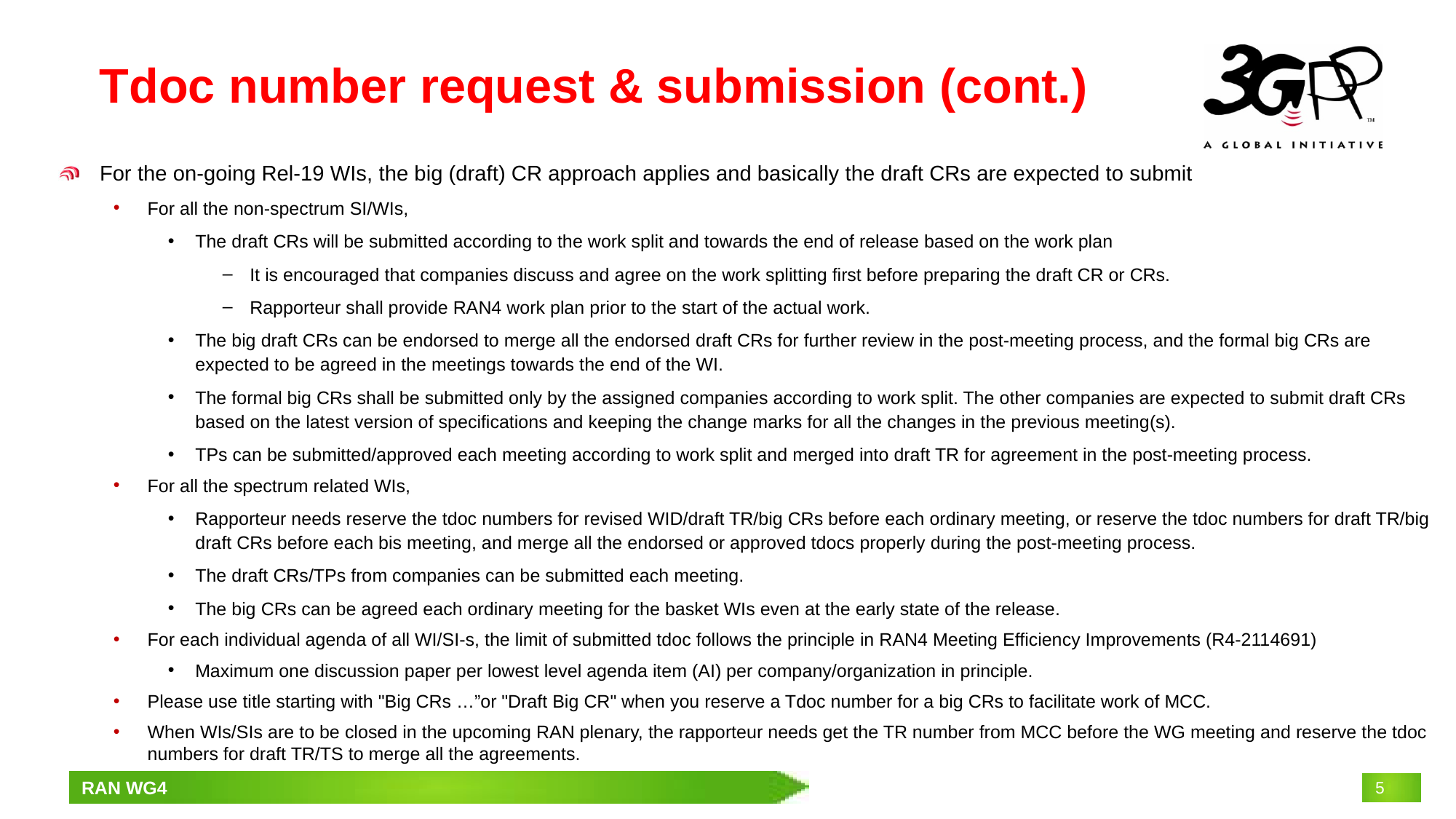

# Tdoc number request & submission (cont.)
For the on-going Rel-19 WIs, the big (draft) CR approach applies and basically the draft CRs are expected to submit
For all the non-spectrum SI/WIs,
The draft CRs will be submitted according to the work split and towards the end of release based on the work plan
It is encouraged that companies discuss and agree on the work splitting first before preparing the draft CR or CRs.
Rapporteur shall provide RAN4 work plan prior to the start of the actual work.
The big draft CRs can be endorsed to merge all the endorsed draft CRs for further review in the post-meeting process, and the formal big CRs are expected to be agreed in the meetings towards the end of the WI.
The formal big CRs shall be submitted only by the assigned companies according to work split. The other companies are expected to submit draft CRs based on the latest version of specifications and keeping the change marks for all the changes in the previous meeting(s).
TPs can be submitted/approved each meeting according to work split and merged into draft TR for agreement in the post-meeting process.
For all the spectrum related WIs,
Rapporteur needs reserve the tdoc numbers for revised WID/draft TR/big CRs before each ordinary meeting, or reserve the tdoc numbers for draft TR/big draft CRs before each bis meeting, and merge all the endorsed or approved tdocs properly during the post-meeting process.
The draft CRs/TPs from companies can be submitted each meeting.
The big CRs can be agreed each ordinary meeting for the basket WIs even at the early state of the release.
For each individual agenda of all WI/SI-s, the limit of submitted tdoc follows the principle in RAN4 Meeting Efficiency Improvements (R4-2114691)
Maximum one discussion paper per lowest level agenda item (AI) per company/organization in principle.
Please use title starting with "Big CRs …”or "Draft Big CR" when you reserve a Tdoc number for a big CRs to facilitate work of MCC.
When WIs/SIs are to be closed in the upcoming RAN plenary, the rapporteur needs get the TR number from MCC before the WG meeting and reserve the tdoc numbers for draft TR/TS to merge all the agreements.